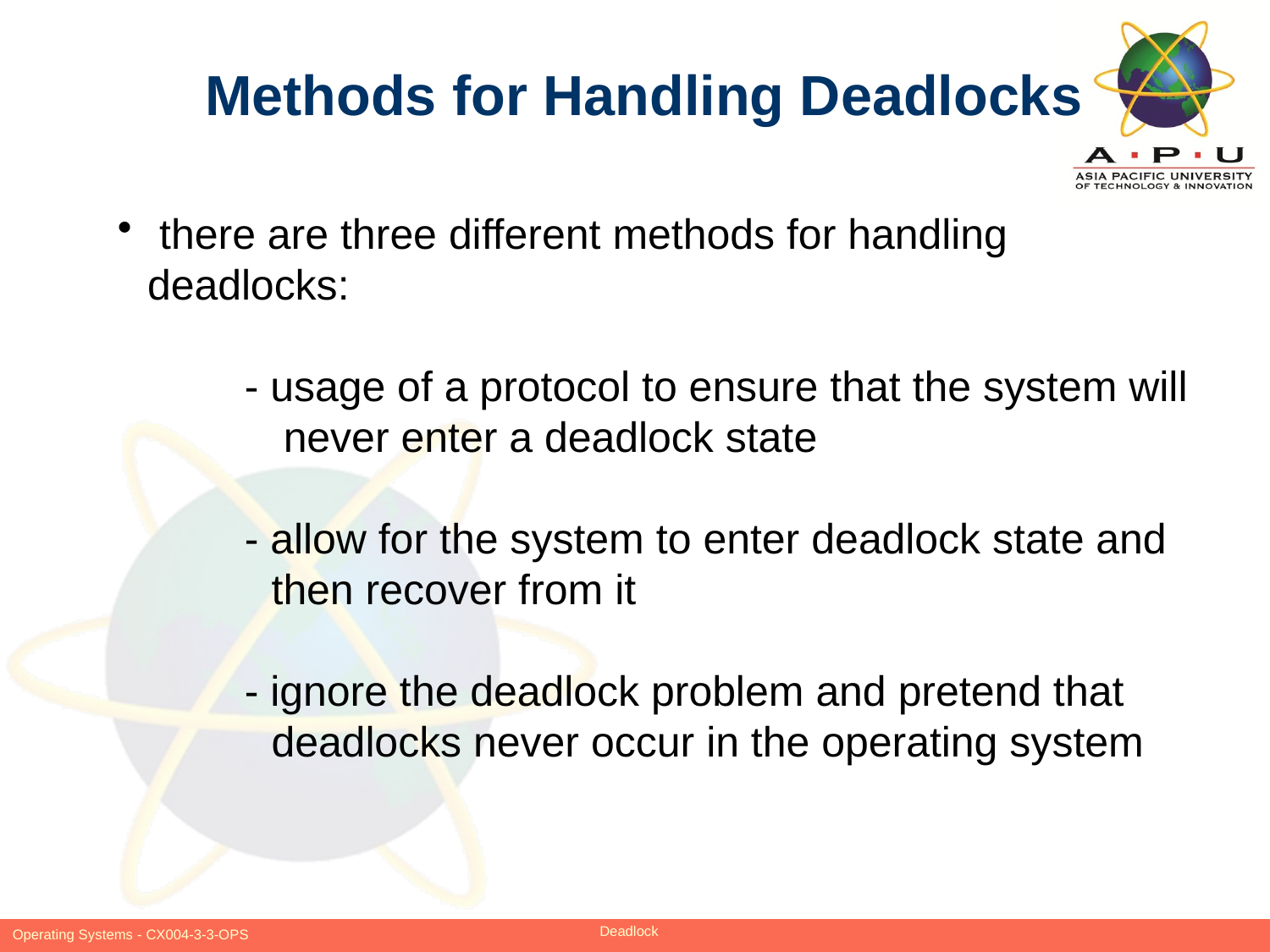

Methods for Handling Deadlocks
 there are three different methods for handling deadlocks:

	- usage of a protocol to ensure that the system will
              never enter a deadlock state

	- allow for the system to enter deadlock state and
             then recover from it

	- ignore the deadlock problem and pretend that
             deadlocks never occur in the operating system

Slide 10 of 18